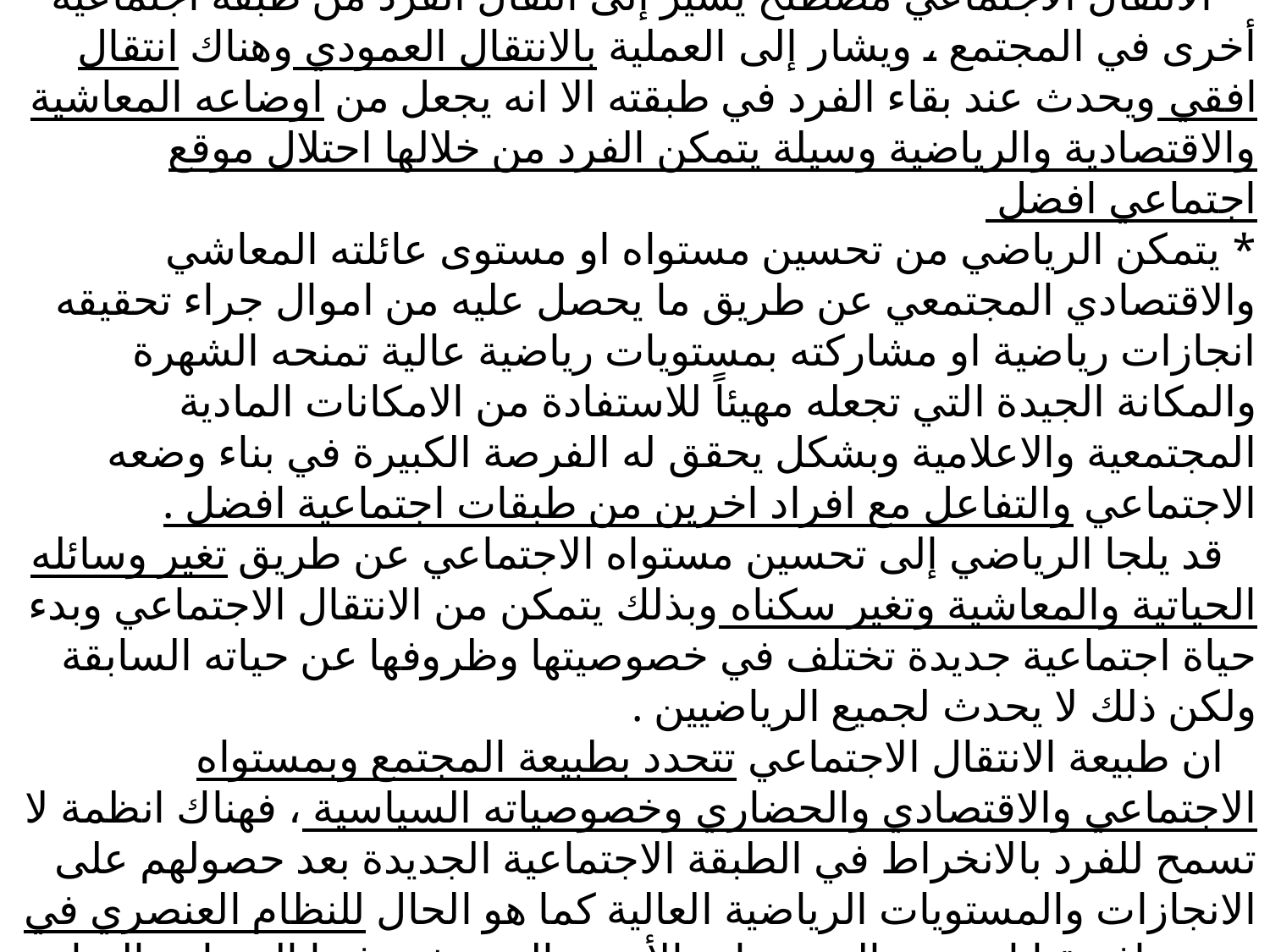

# خامساً : الرياضة أداة للانتقال الاجتماعي الانتقال الاجتماعي مصطلح يشير إلى انتقال الفرد من طبقة اجتماعية أخرى في المجتمع ، ويشار إلى العملية بالانتقال العمودي وهناك انتقال افقي ويحدث عند بقاء الفرد في طبقته الا انه يجعل من اوضاعه المعاشية والاقتصادية والرياضية وسيلة يتمكن الفرد من خلالها احتلال موقع اجتماعي افضل * يتمكن الرياضي من تحسين مستواه او مستوى عائلته المعاشي والاقتصادي المجتمعي عن طريق ما يحصل عليه من اموال جراء تحقيقه انجازات رياضية او مشاركته بمستويات رياضية عالية تمنحه الشهرة والمكانة الجيدة التي تجعله مهيئاً للاستفادة من الامكانات المادية المجتمعية والاعلامية وبشكل يحقق له الفرصة الكبيرة في بناء وضعه الاجتماعي والتفاعل مع افراد اخرين من طبقات اجتماعية افضل . قد يلجا الرياضي إلى تحسين مستواه الاجتماعي عن طريق تغير وسائله الحياتية والمعاشية وتغير سكناه وبذلك يتمكن من الانتقال الاجتماعي وبدء حياة اجتماعية جديدة تختلف في خصوصيتها وظروفها عن حياته السابقة ولكن ذلك لا يحدث لجميع الرياضيين . ان طبيعة الانتقال الاجتماعي تتحدد بطبيعة المجتمع وبمستواه الاجتماعي والاقتصادي والحضاري وخصوصياته السياسية ، فهناك انظمة لا تسمح للفرد بالانخراط في الطبقة الاجتماعية الجديدة بعد حصولهم على الانجازات والمستويات الرياضية العالية كما هو الحال للنظام العنصري في جنوب افريقيا او بعض المجتمعات الأخرى التي يشتد فيها الصراع والتمايز الطبقي .